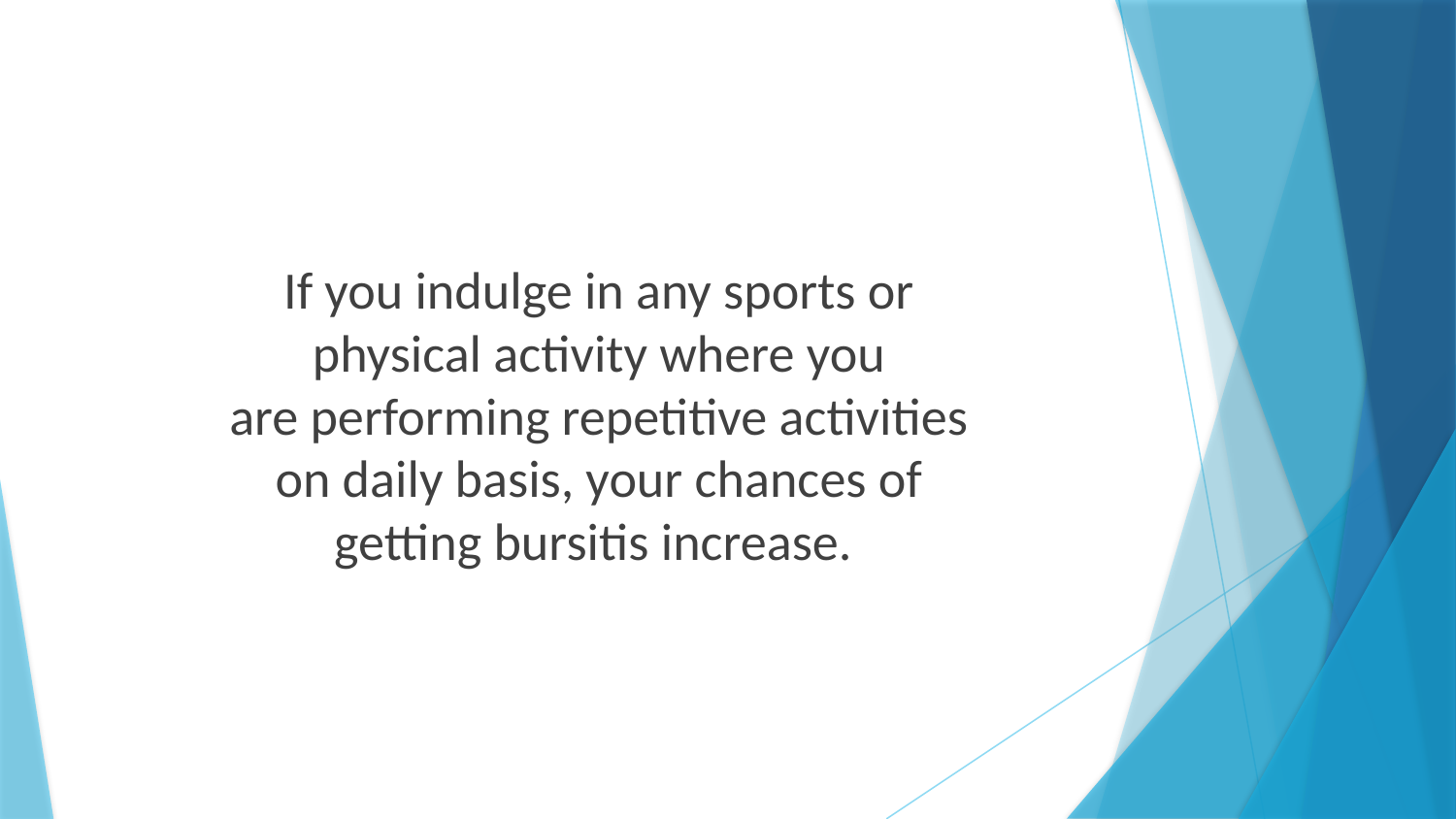

If you indulge in any sports or
physical activity where you
are performing repetitive activities
on daily basis, your chances of
getting bursitis increase.